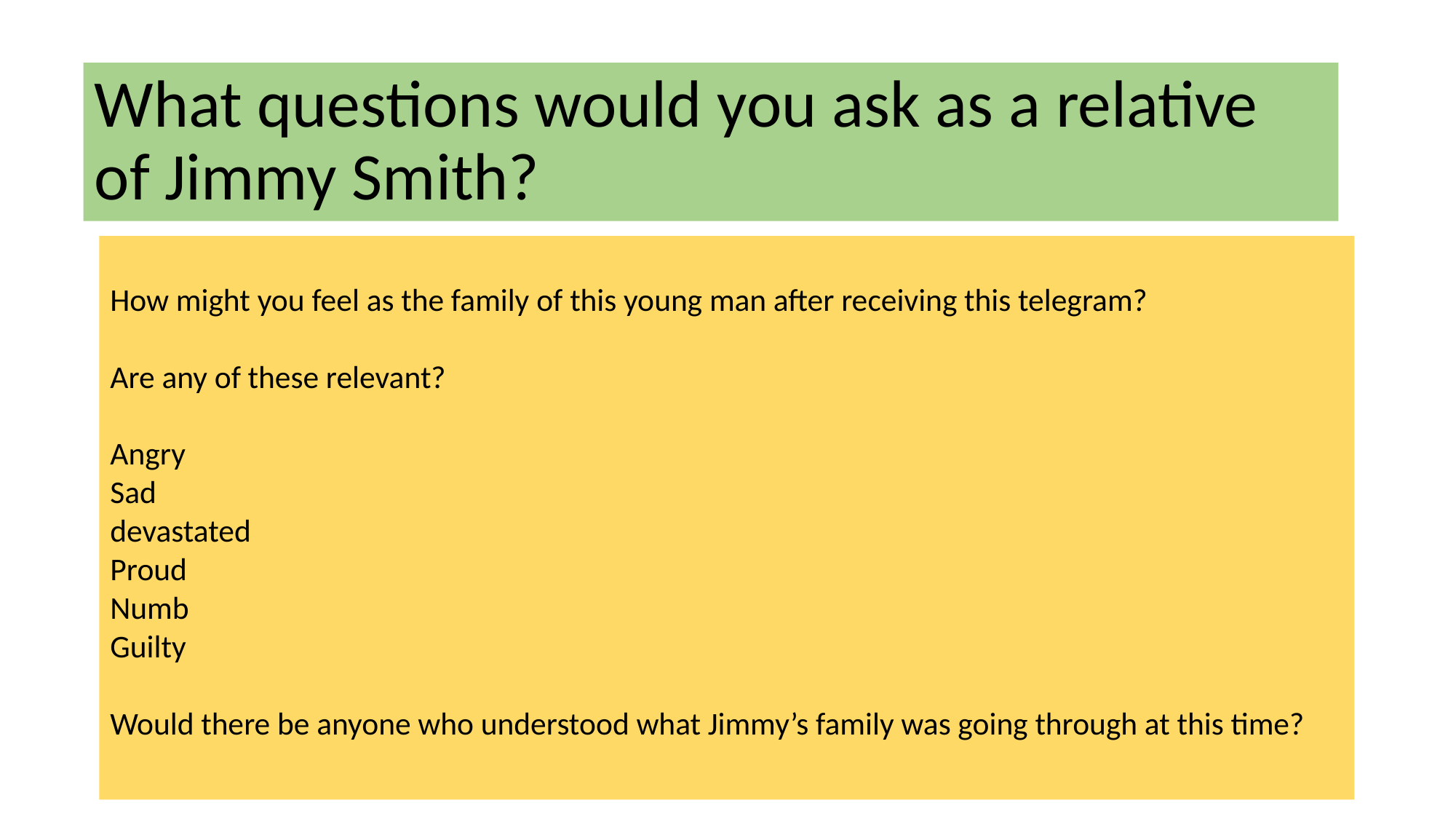

What questions would you ask as a relative of Jimmy Smith?

How might you feel as the family of this young man after receiving this telegram?

Are any of these relevant?

Angry
Sad
devastated
Proud
Numb
Guilty

Would there be anyone who understood what Jimmy’s family was going through at this time?